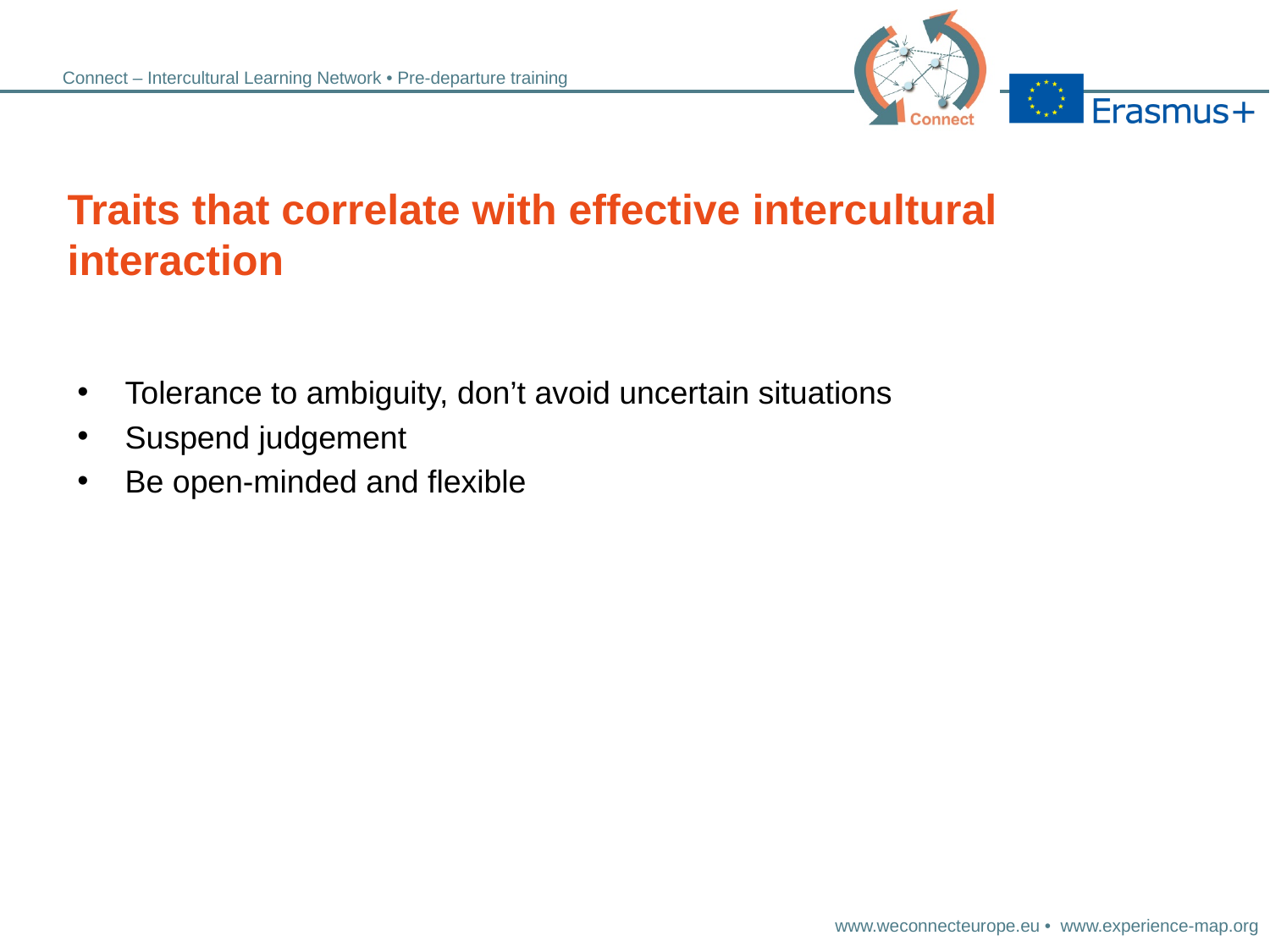

# Traits that correlate with effective intercultural interaction
Tolerance to ambiguity, don’t avoid uncertain situations
Suspend judgement
Be open-minded and flexible